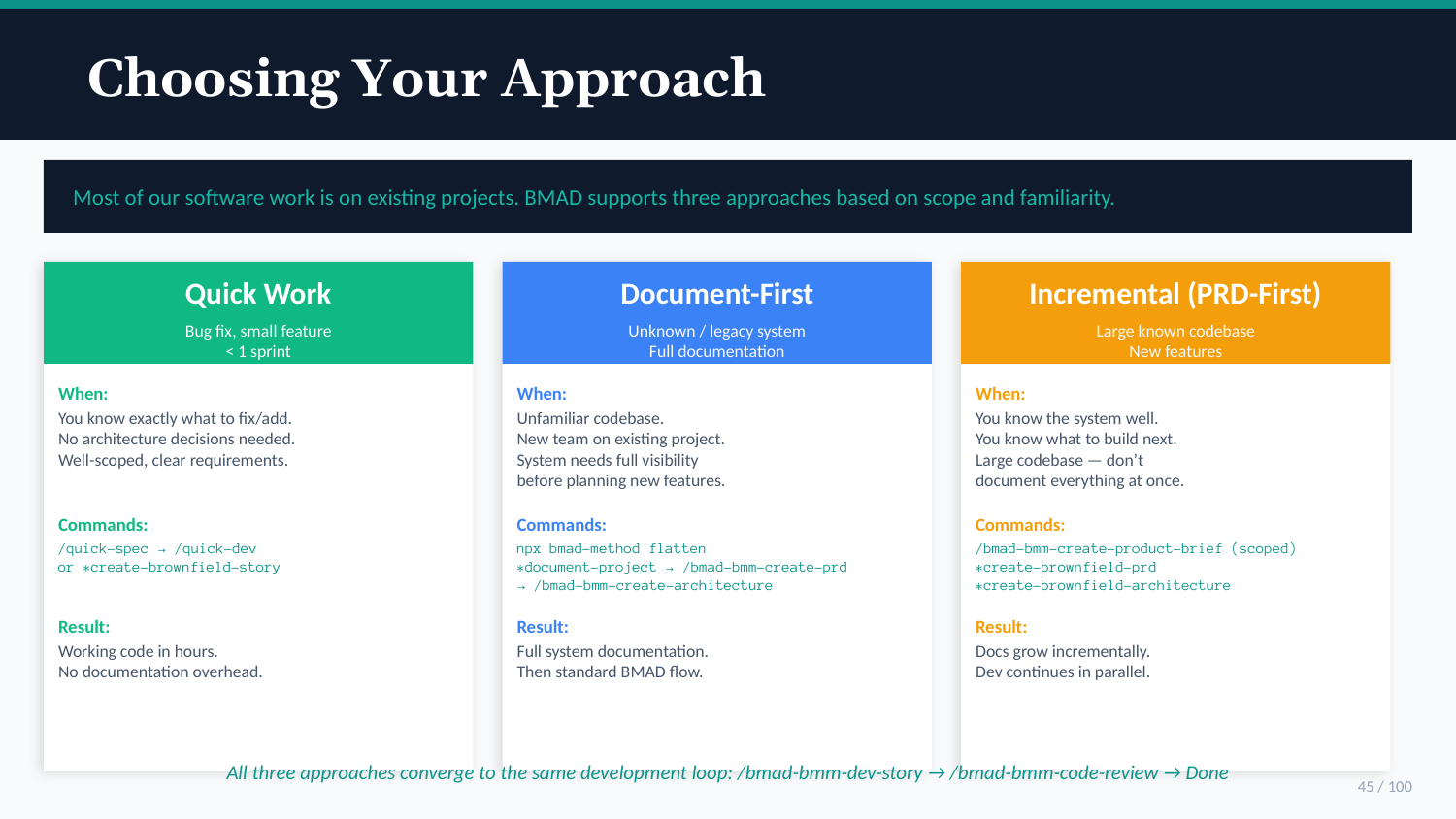

Choosing Your Approach

Most of our software work is on existing projects. BMAD supports three approaches based on scope and familiarity.

Quick Work

Document-First

Incremental (PRD-First)
Bug fix, small feature
< 1 sprint
Unknown / legacy system
Full documentation
Large known codebase
New features
When:
When:
When:
You know exactly what to fix/add.
No architecture decisions needed.
Well-scoped, clear requirements.
Unfamiliar codebase.
New team on existing project.
System needs full visibility
before planning new features.
You know the system well.
You know what to build next.
Large codebase — don’t
document everything at once.
Commands:
Commands:
Commands:
/quick-spec → /quick-dev
or *create-brownfield-story
npx bmad-method flatten
*document-project → /bmad-bmm-create-prd
→ /bmad-bmm-create-architecture
/bmad-bmm-create-product-brief (scoped)
*create-brownfield-prd
*create-brownfield-architecture
Result:
Result:
Result:
Working code in hours.
No documentation overhead.
Full system documentation.
Then standard BMAD flow.
Docs grow incrementally.
Dev continues in parallel.
All three approaches converge to the same development loop: /bmad-bmm-dev-story → /bmad-bmm-code-review → Done
45 / 100